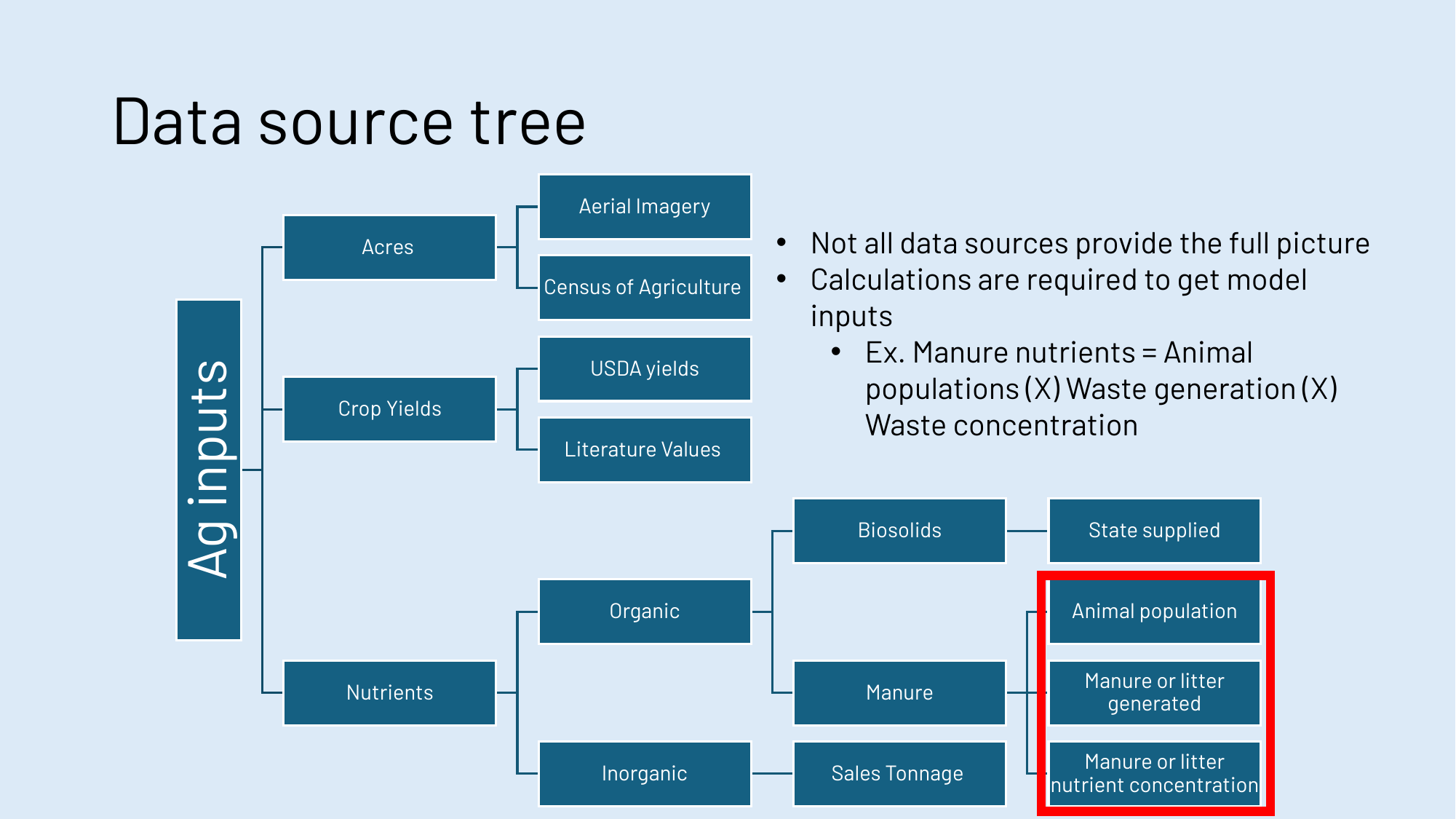

# Data source tree

Ag inputs
Acres
Aerial Imagery
Census of Agriculture
Crop Yields
USDA yields
Literature Values
Nutrients
Organic
Biosolids
State supplied
Manure
Animal population
Manure or litter generated
Manure or litter nutrient concentration
Inorganic
Sales Tonnage
Not all data sources provide the full picture
Calculations are required to get model inputs
Ex. Manure nutrients = Animal populations (X) Waste generation (X) Waste concentration